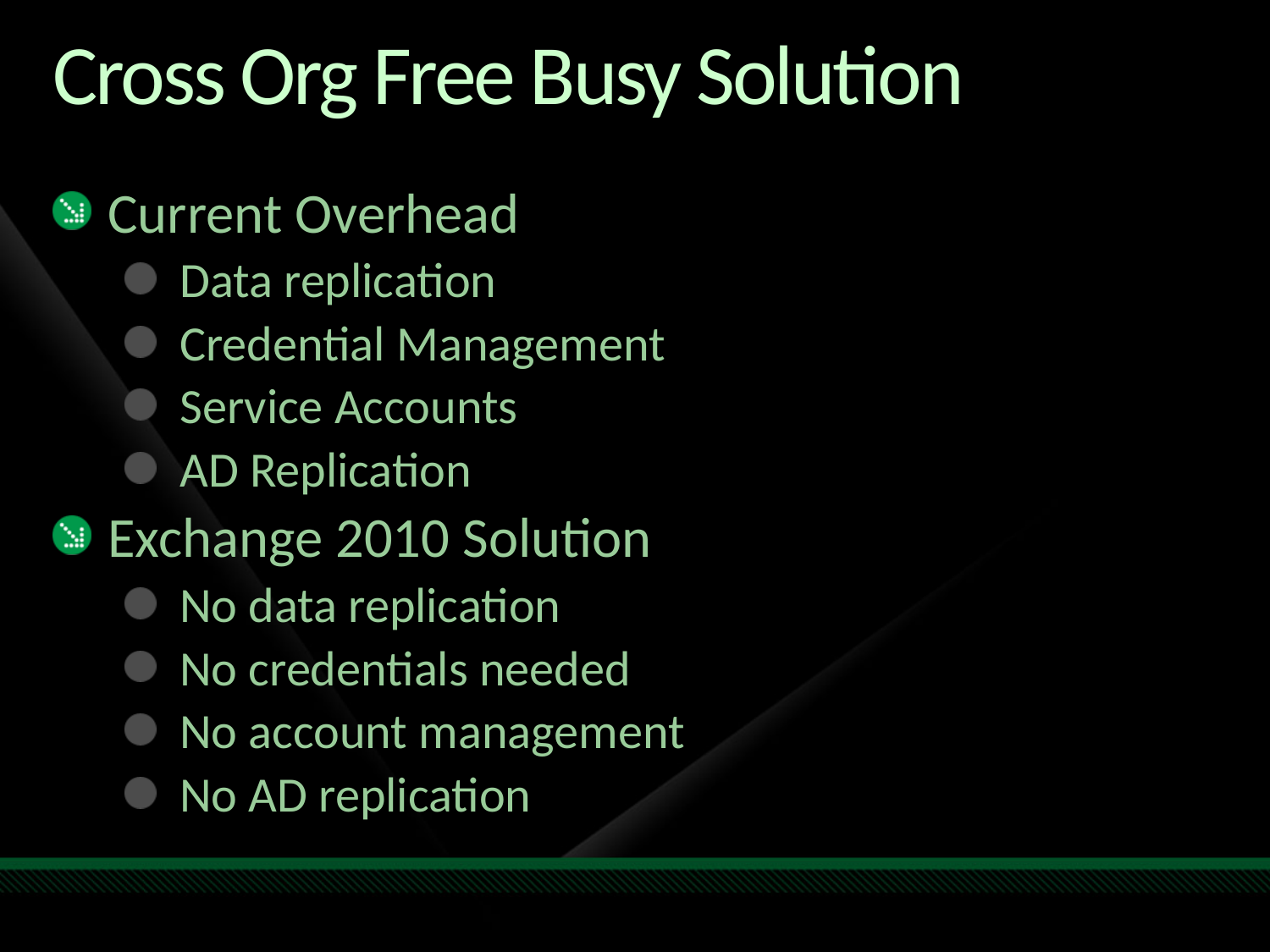

# Cross Org Free Busy Solution
Current Overhead
Data replication
Credential Management
Service Accounts
AD Replication
Exchange 2010 Solution
No data replication
No credentials needed
No account management
No AD replication